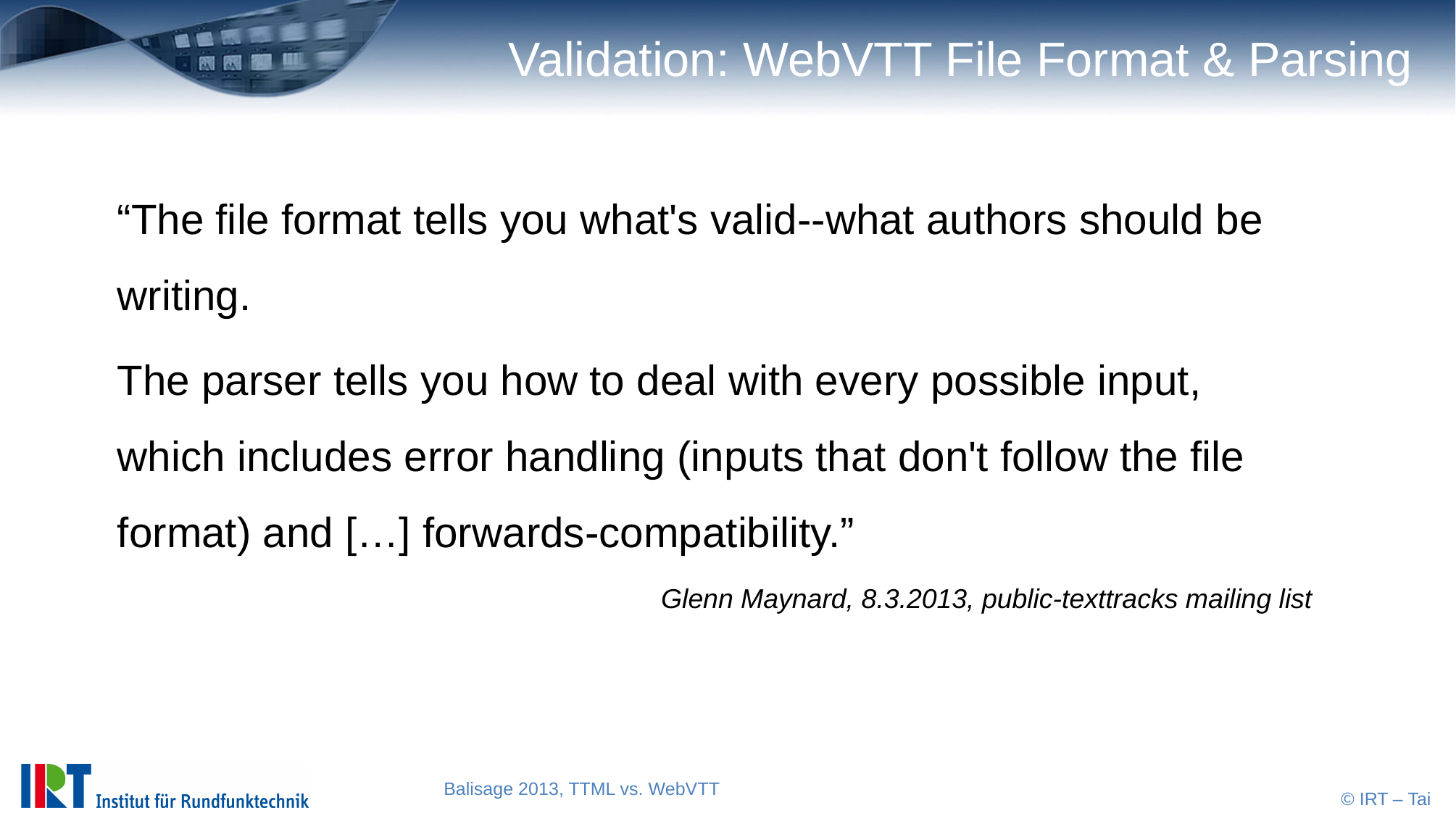

# Validation: WebVTT File Format & Parsing
“The file format tells you what's valid--what authors should be writing.
The parser tells you how to deal with every possible input, which includes error handling (inputs that don't follow the file format) and […] forwards-compatibility.”
Glenn Maynard, 8.3.2013, public-texttracks mailing list